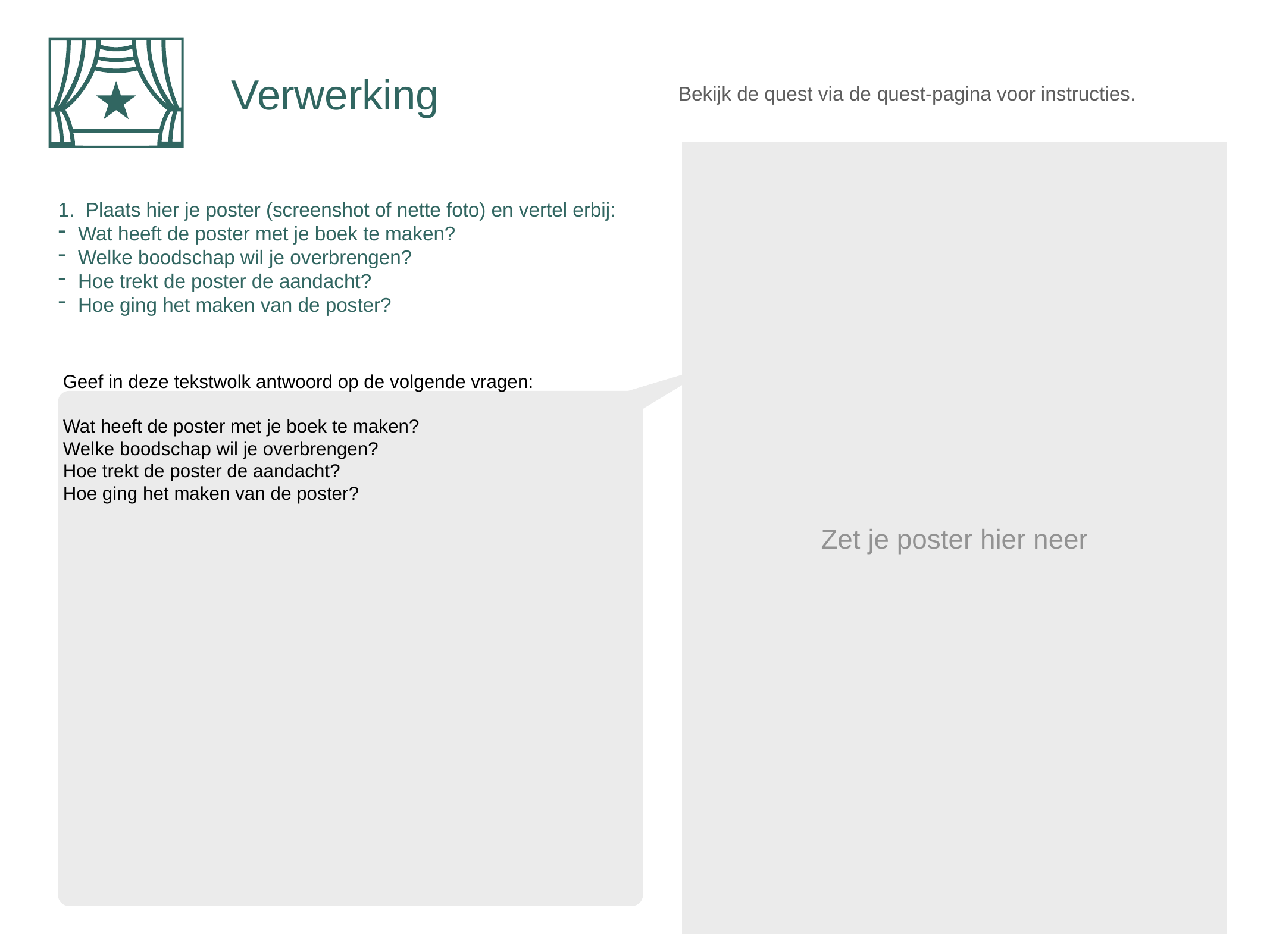

Verwerking
Bekijk de quest via de quest-pagina voor instructies.
Zet je poster hier neer
1.  Plaats hier je poster (screenshot of nette foto) en vertel erbij:
Wat heeft de poster met je boek te maken?
Welke boodschap wil je overbrengen?
Hoe trekt de poster de aandacht?
Hoe ging het maken van de poster?
Geef in deze tekstwolk antwoord op de volgende vragen:

Wat heeft de poster met je boek te maken?
Welke boodschap wil je overbrengen?
Hoe trekt de poster de aandacht?
Hoe ging het maken van de poster?